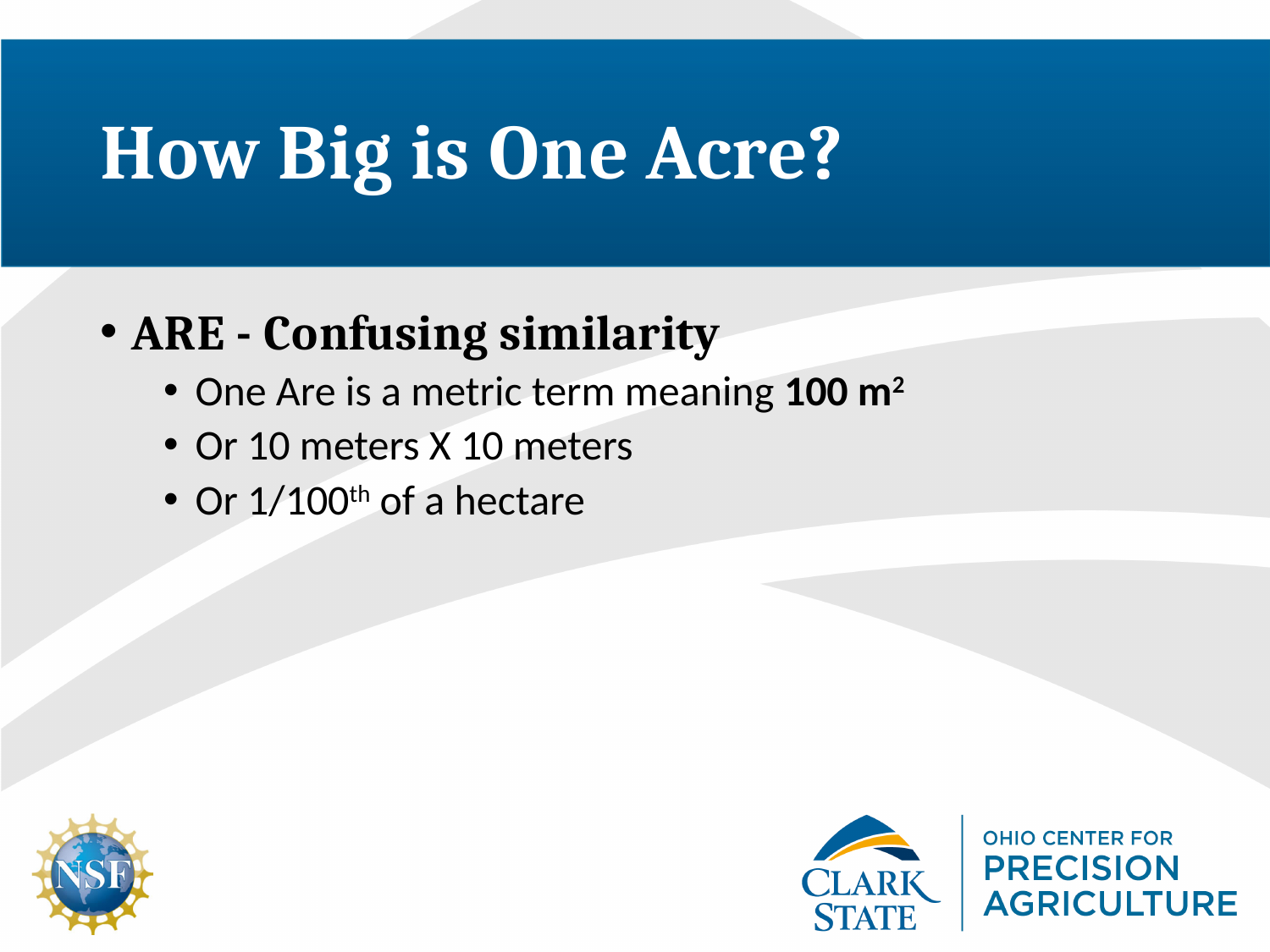

# How Big is One Acre?
ARE - Confusing similarity
One Are is a metric term meaning 100 m2
Or 10 meters X 10 meters
Or 1/100th of a hectare